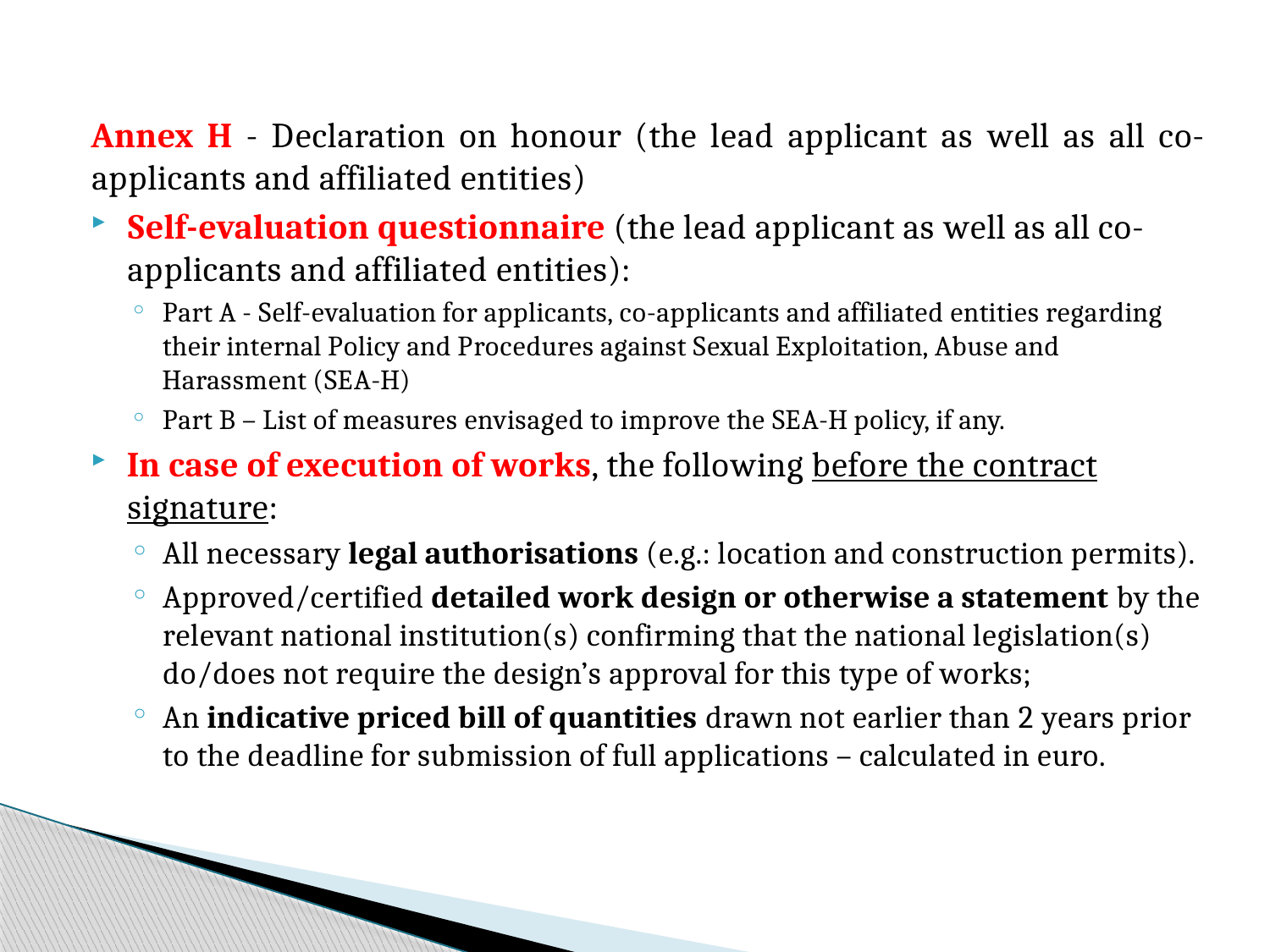

Annex H - Declaration on honour (the lead applicant as well as all co-applicants and affiliated entities)
Self-evaluation questionnaire (the lead applicant as well as all co-applicants and affiliated entities):
Part A - Self-evaluation for applicants, co-applicants and affiliated entities regarding their internal Policy and Procedures against Sexual Exploitation, Abuse and Harassment (SEA-H)
Part B – List of measures envisaged to improve the SEA-H policy, if any.
In case of execution of works, the following before the contract signature:
All necessary legal authorisations (e.g.: location and construction permits).
Approved/certified detailed work design or otherwise a statement by the relevant national institution(s) confirming that the national legislation(s) do/does not require the design’s approval for this type of works;
An indicative priced bill of quantities drawn not earlier than 2 years prior to the deadline for submission of full applications – calculated in euro.